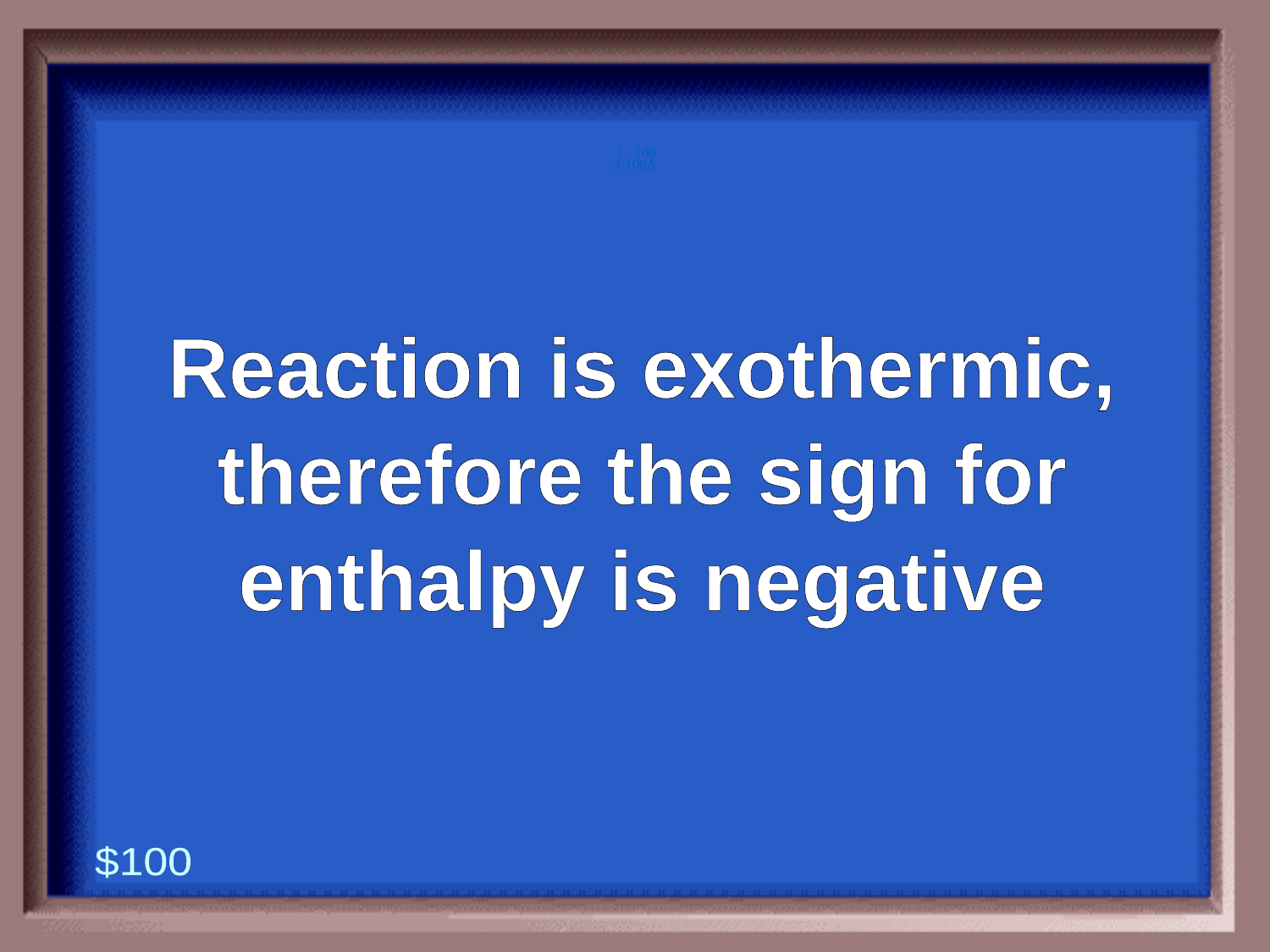

3-100A

1 - 100
Reaction is exothermic, therefore the sign for enthalpy is negative

$100